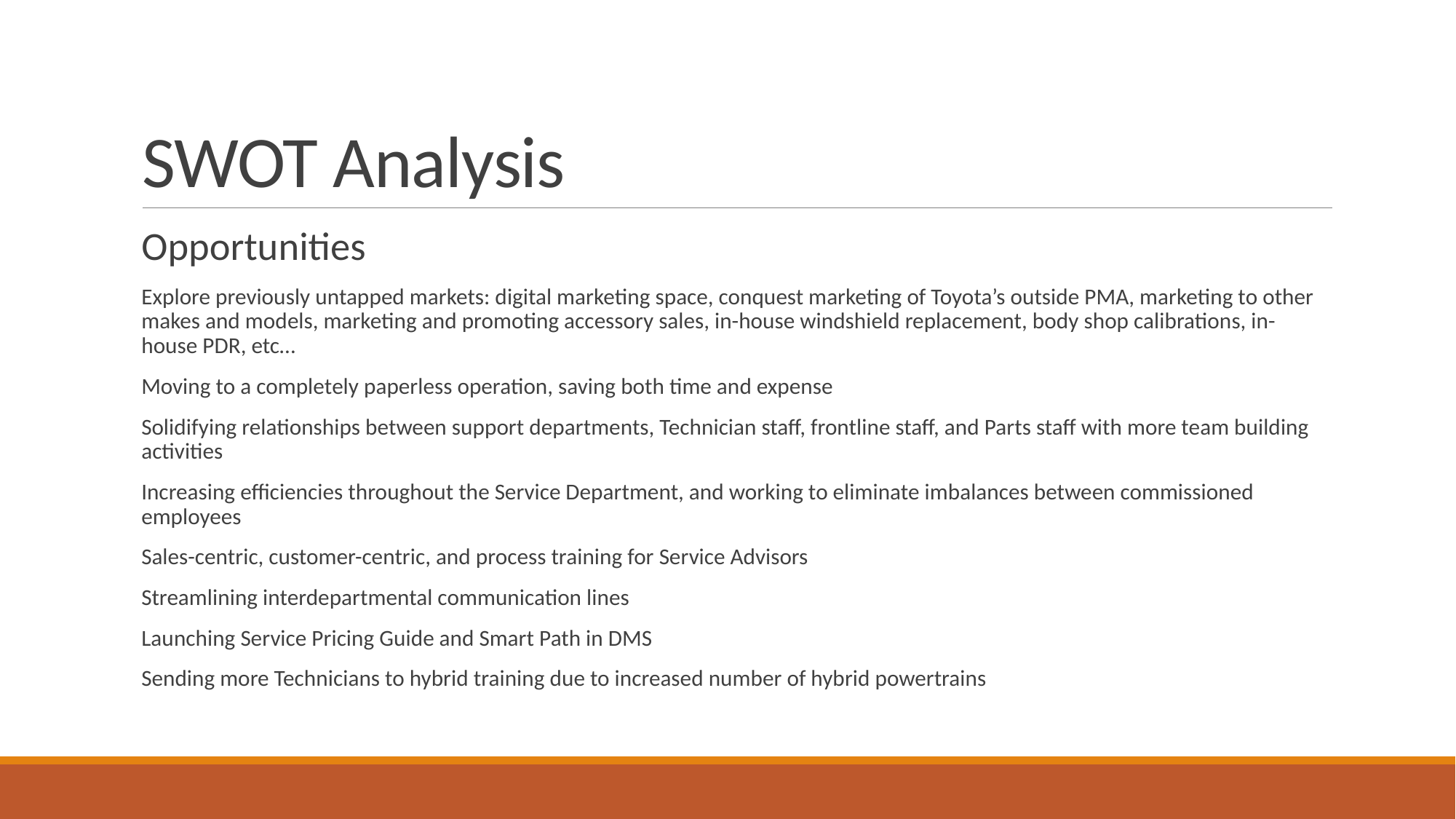

# SWOT Analysis
Opportunities
Explore previously untapped markets: digital marketing space, conquest marketing of Toyota’s outside PMA, marketing to other makes and models, marketing and promoting accessory sales, in-house windshield replacement, body shop calibrations, in-house PDR, etc…
Moving to a completely paperless operation, saving both time and expense
Solidifying relationships between support departments, Technician staff, frontline staff, and Parts staff with more team building activities
Increasing efficiencies throughout the Service Department, and working to eliminate imbalances between commissioned employees
Sales-centric, customer-centric, and process training for Service Advisors
Streamlining interdepartmental communication lines
Launching Service Pricing Guide and Smart Path in DMS
Sending more Technicians to hybrid training due to increased number of hybrid powertrains